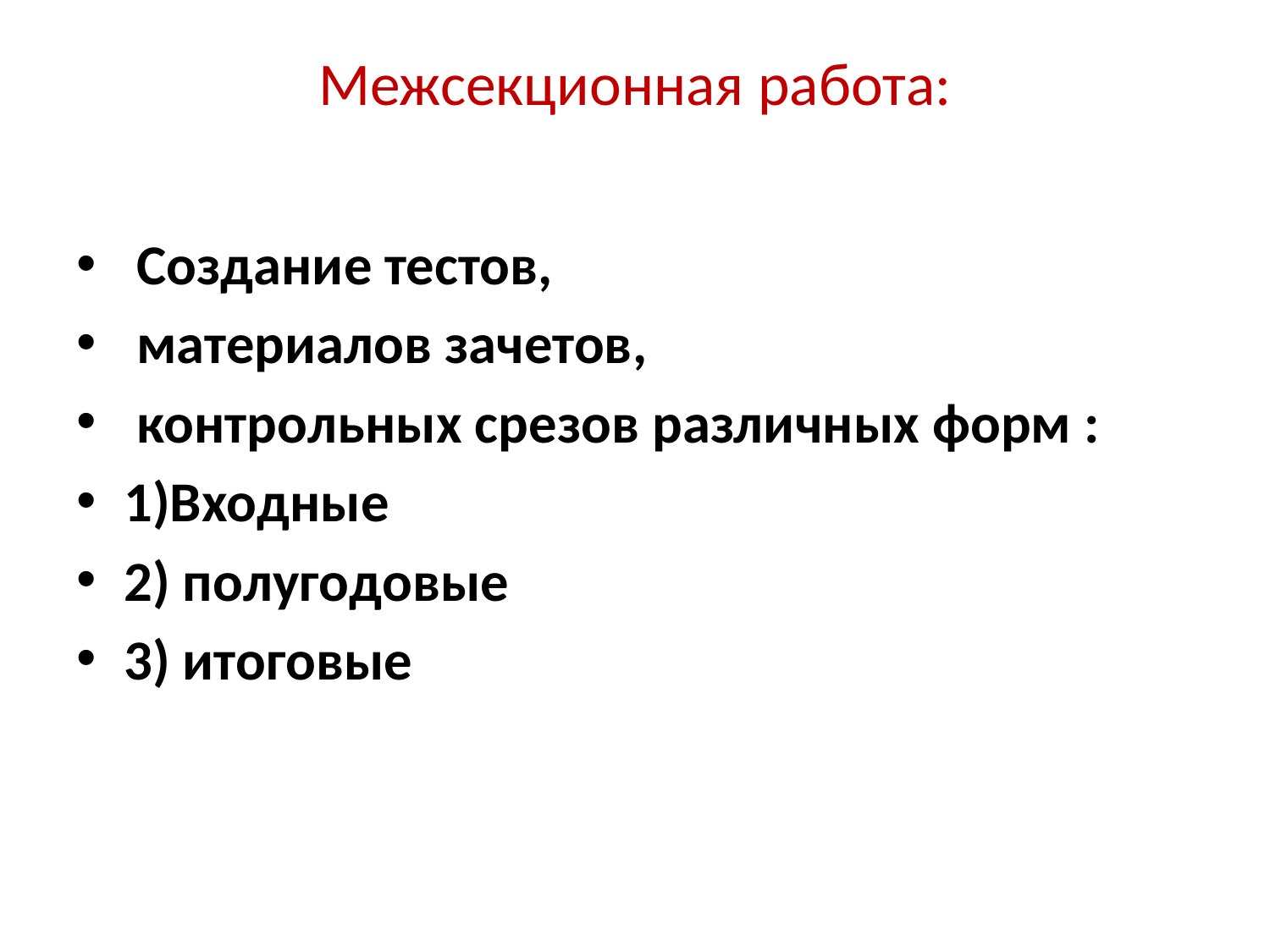

# Межсекционная работа:
 Создание тестов,
 материалов зачетов,
 контрольных срезов различных форм :
1)Входные
2) полугодовые
3) итоговые